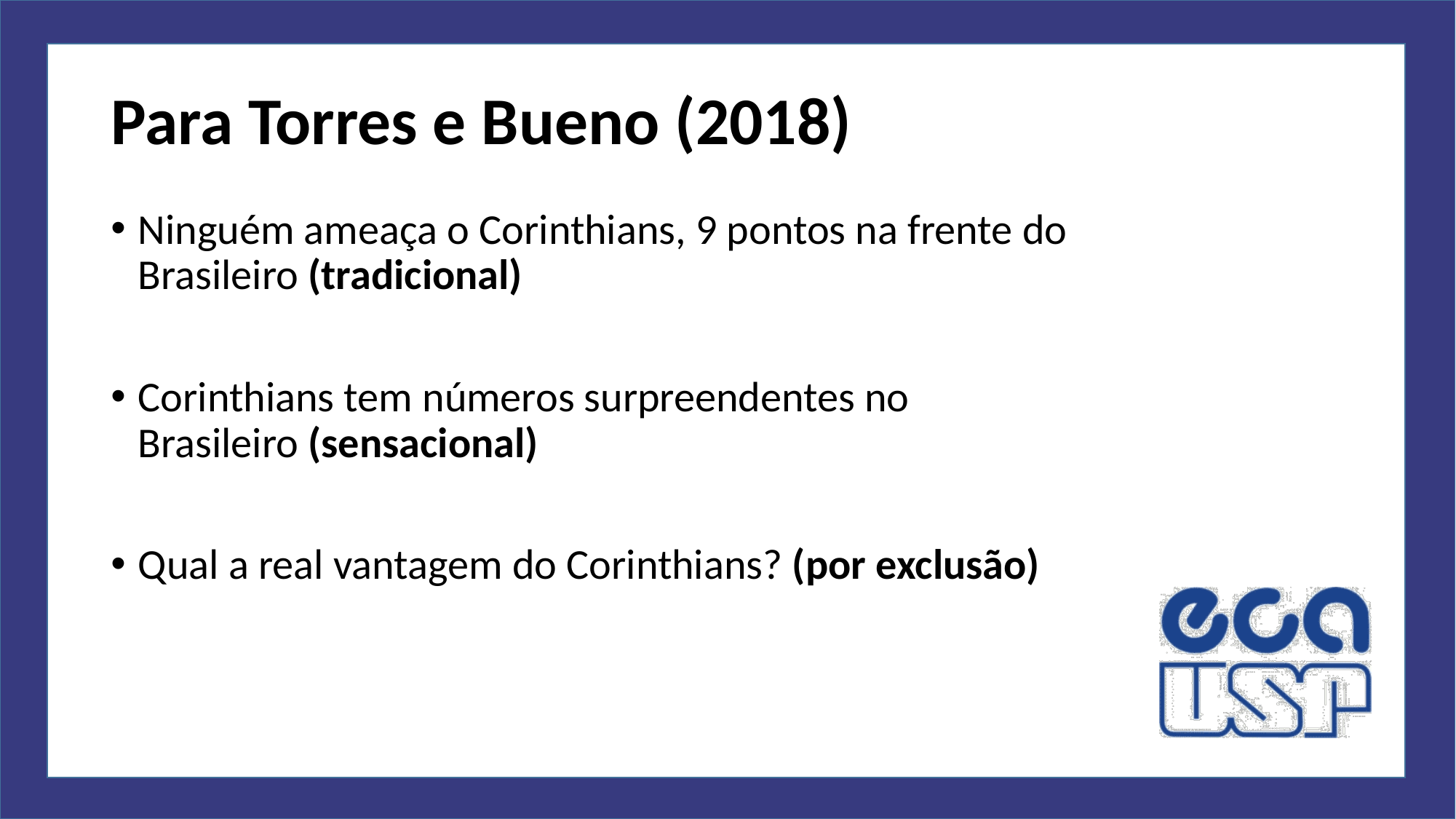

# Para Torres e Bueno (2018)
Ninguém ameaça o Corinthians, 9 pontos na frente do Brasileiro (tradicional)

Corinthians tem números surpreendentes no Brasileiro (sensacional)

Qual a real vantagem do Corinthians? (por exclusão)